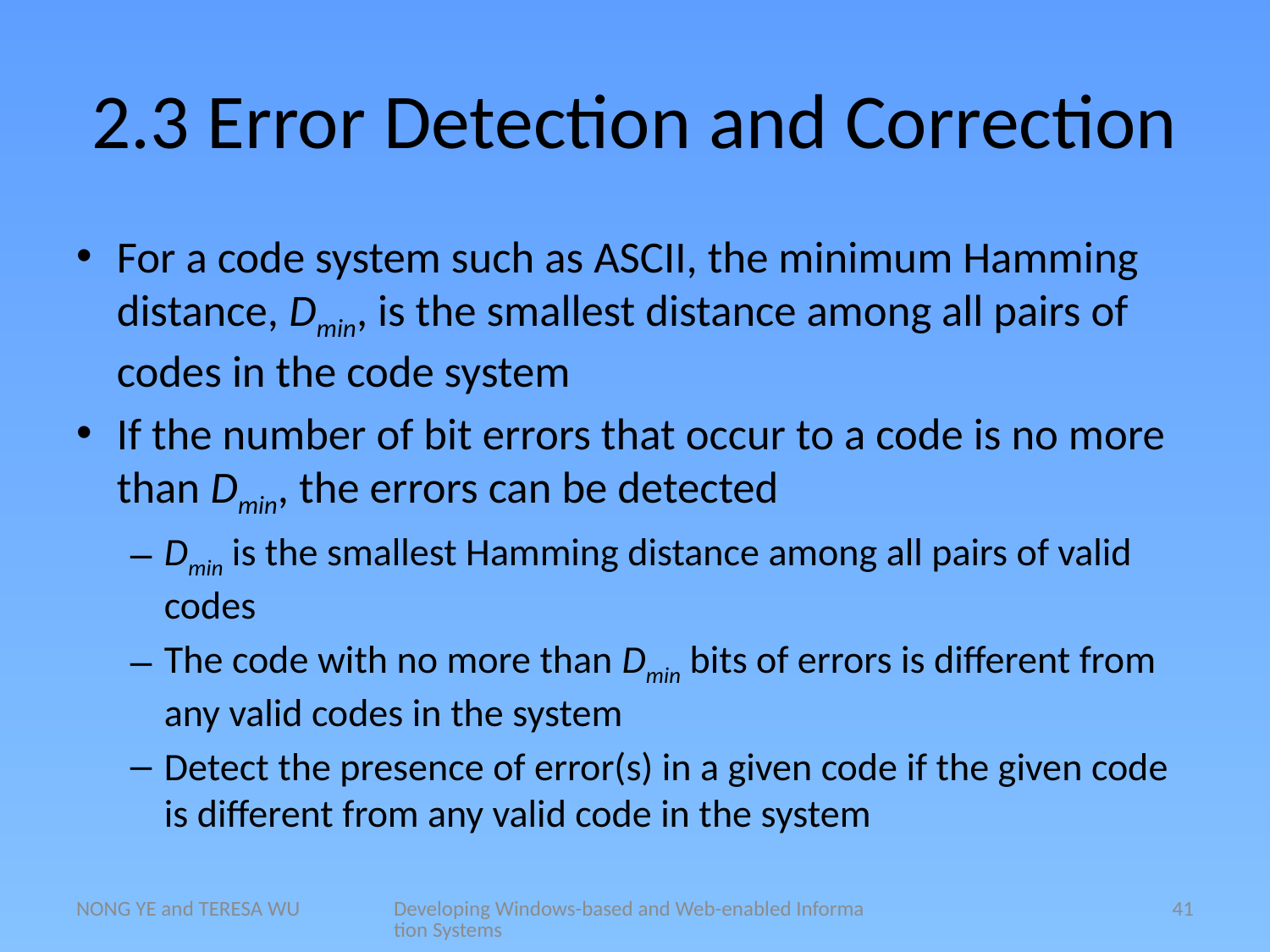

# 2.3 Error Detection and Correction
For a code system such as ASCII, the minimum Hamming distance, Dmin, is the smallest distance among all pairs of codes in the code system
If the number of bit errors that occur to a code is no more than Dmin, the errors can be detected
Dmin is the smallest Hamming distance among all pairs of valid codes
The code with no more than Dmin bits of errors is different from any valid codes in the system
Detect the presence of error(s) in a given code if the given code is different from any valid code in the system
NONG YE and TERESA WU
Developing Windows-based and Web-enabled Information Systems
41